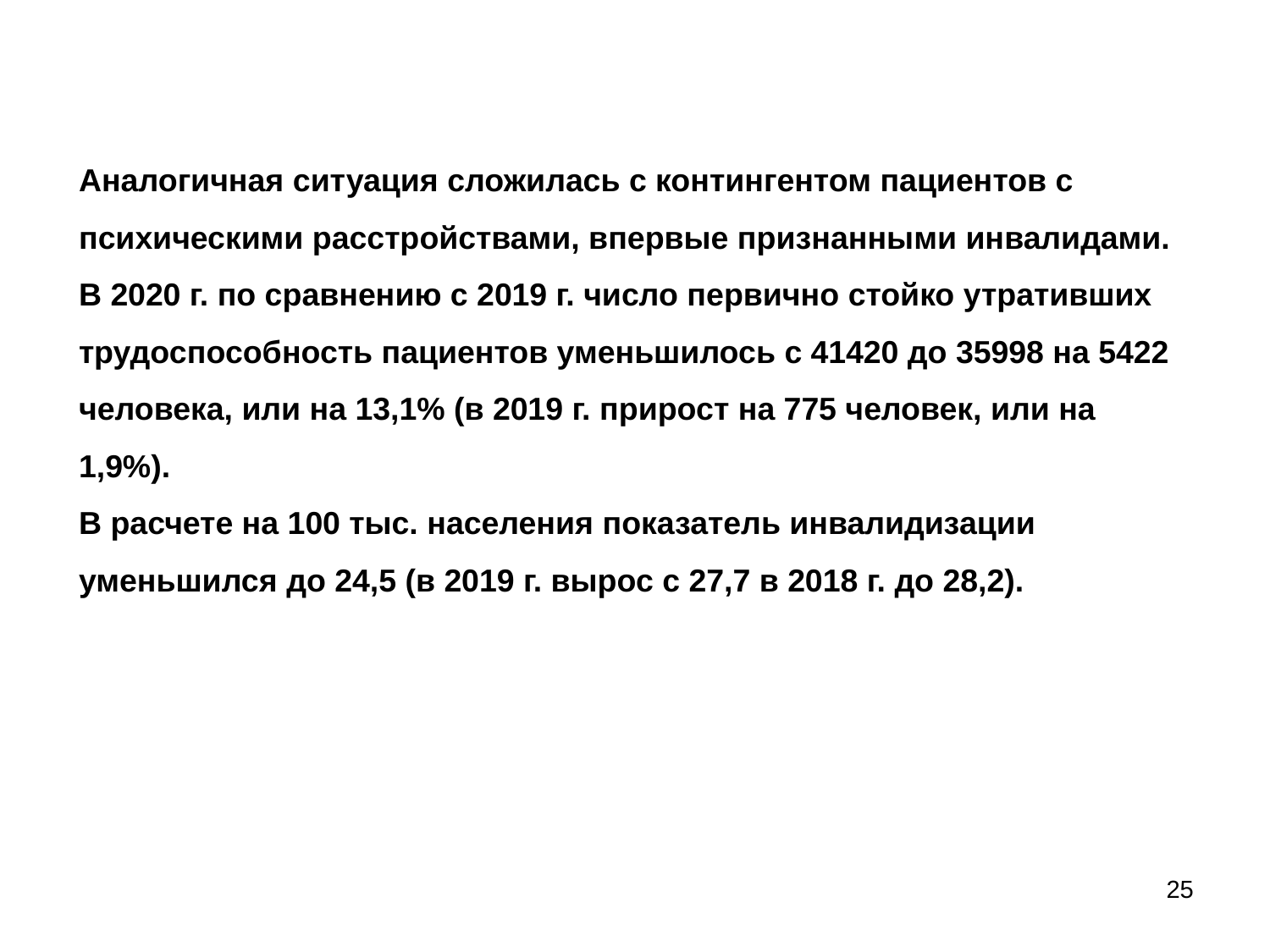

# Аналогичная ситуация сложилась с контингентом пациентов с психическими расстройствами, впервые признанными инвалидами. В 2020 г. по сравнению с 2019 г. число первично стойко утративших трудоспособность пациентов уменьшилось с 41420 до 35998 на 5422 человека, или на 13,1% (в 2019 г. прирост на 775 человек, или на 1,9%). В расчете на 100 тыс. населения показатель инвалидизации уменьшился до 24,5 (в 2019 г. вырос с 27,7 в 2018 г. до 28,2).
25